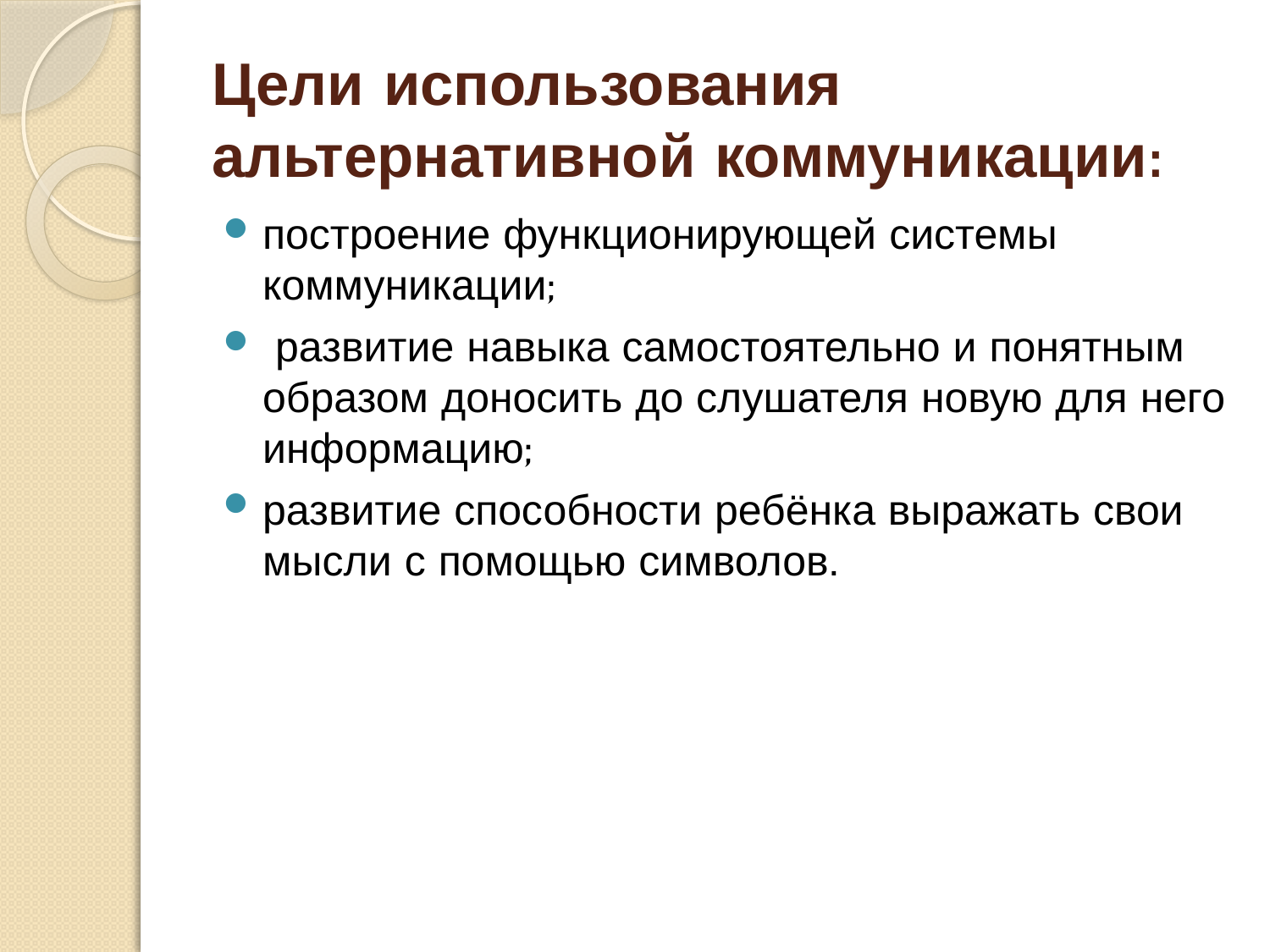

# Цели использования альтернативной коммуникации:
построение функционирующей системы коммуникации;
 развитие навыка самостоятельно и понятным образом доносить до слушателя новую для него информацию;
развитие способности ребёнка выражать свои мысли с помощью символов.